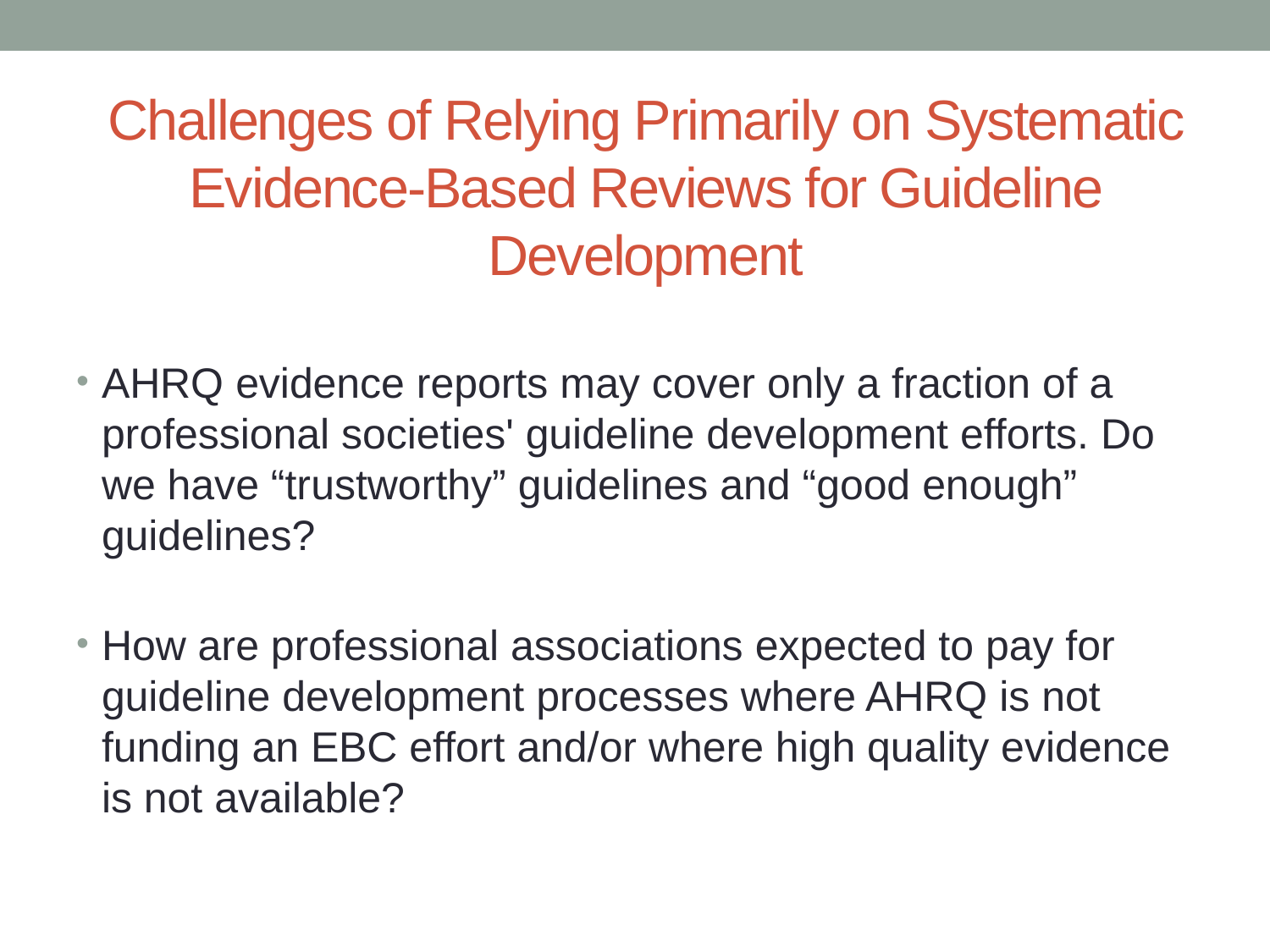

# Challenges of Relying Primarily on Systematic Evidence-Based Reviews for Guideline Development
AHRQ evidence reports may cover only a fraction of a professional societies' guideline development efforts. Do we have “trustworthy” guidelines and “good enough” guidelines?
How are professional associations expected to pay for guideline development processes where AHRQ is not funding an EBC effort and/or where high quality evidence is not available?